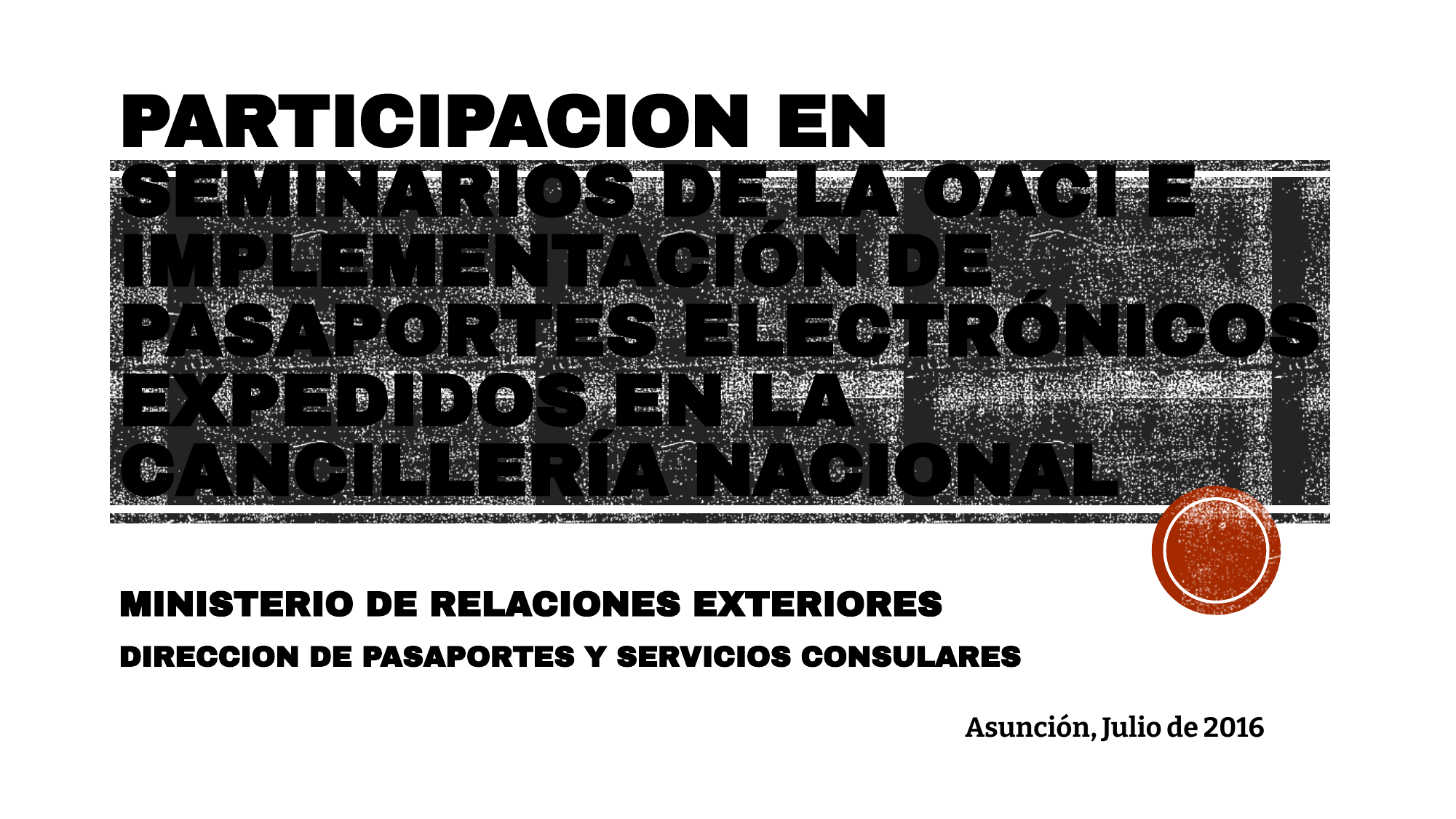

# Participacion en seminarios de la oaci E IMPLEMENTACIÓN DE pasaportes electrónicos Expedidos en la cancillería nacional
MINISTERIO DE RELACIONES EXTERIORES
DIRECCION DE PASAPORTES Y SERVICIOS CONSULARES
Asunción, Julio de 2016